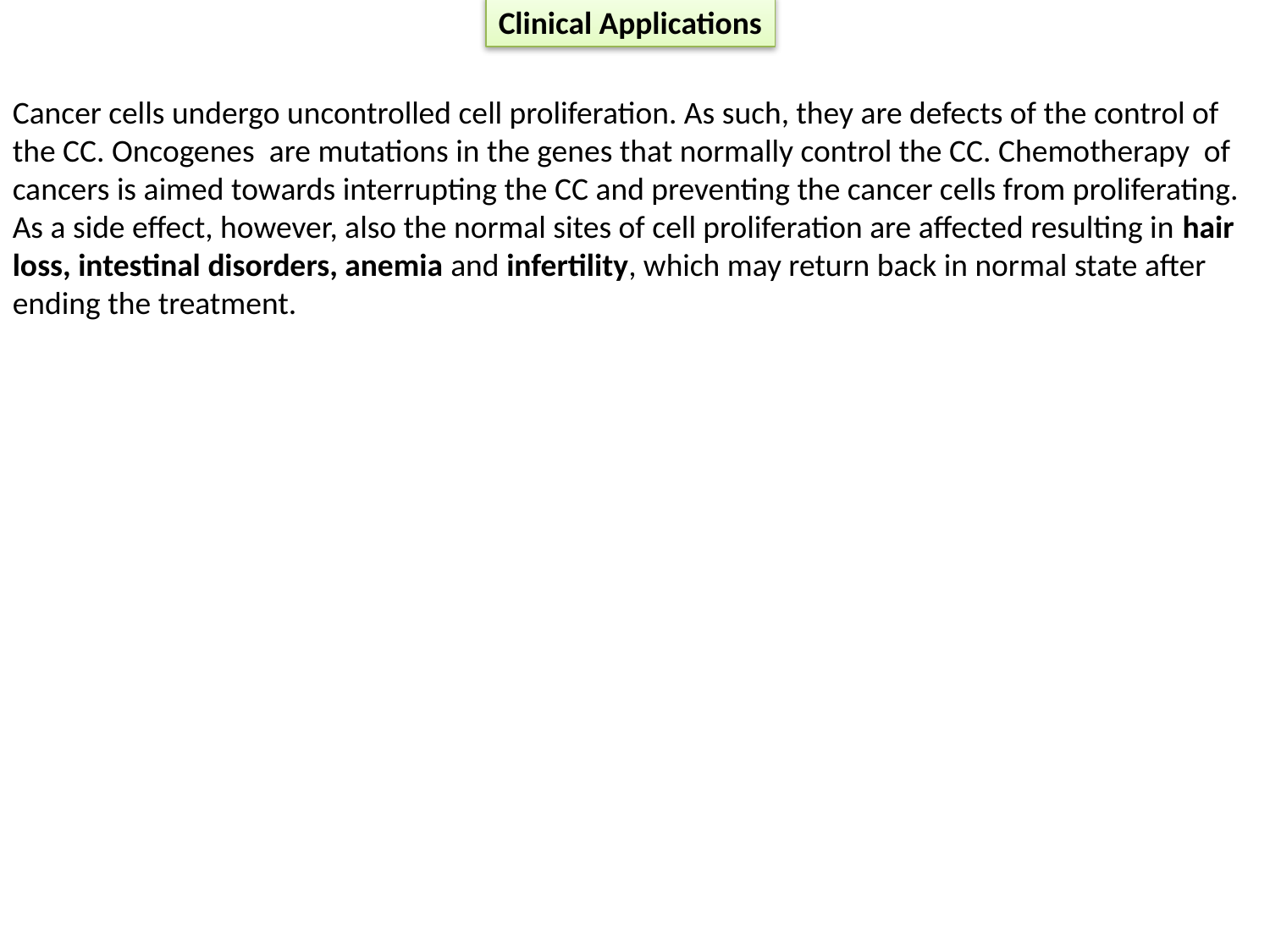

Clinical Applications
Cancer cells undergo uncontrolled cell proliferation. As such, they are defects of the control of the CC. Oncogenes  are mutations in the genes that normally control the CC. Chemotherapy  of cancers is aimed towards interrupting the CC and preventing the cancer cells from proliferating. As a side effect, however, also the normal sites of cell proliferation are affected resulting in hair loss, intestinal disorders, anemia and infertility, which may return back in normal state after ending the treatment.